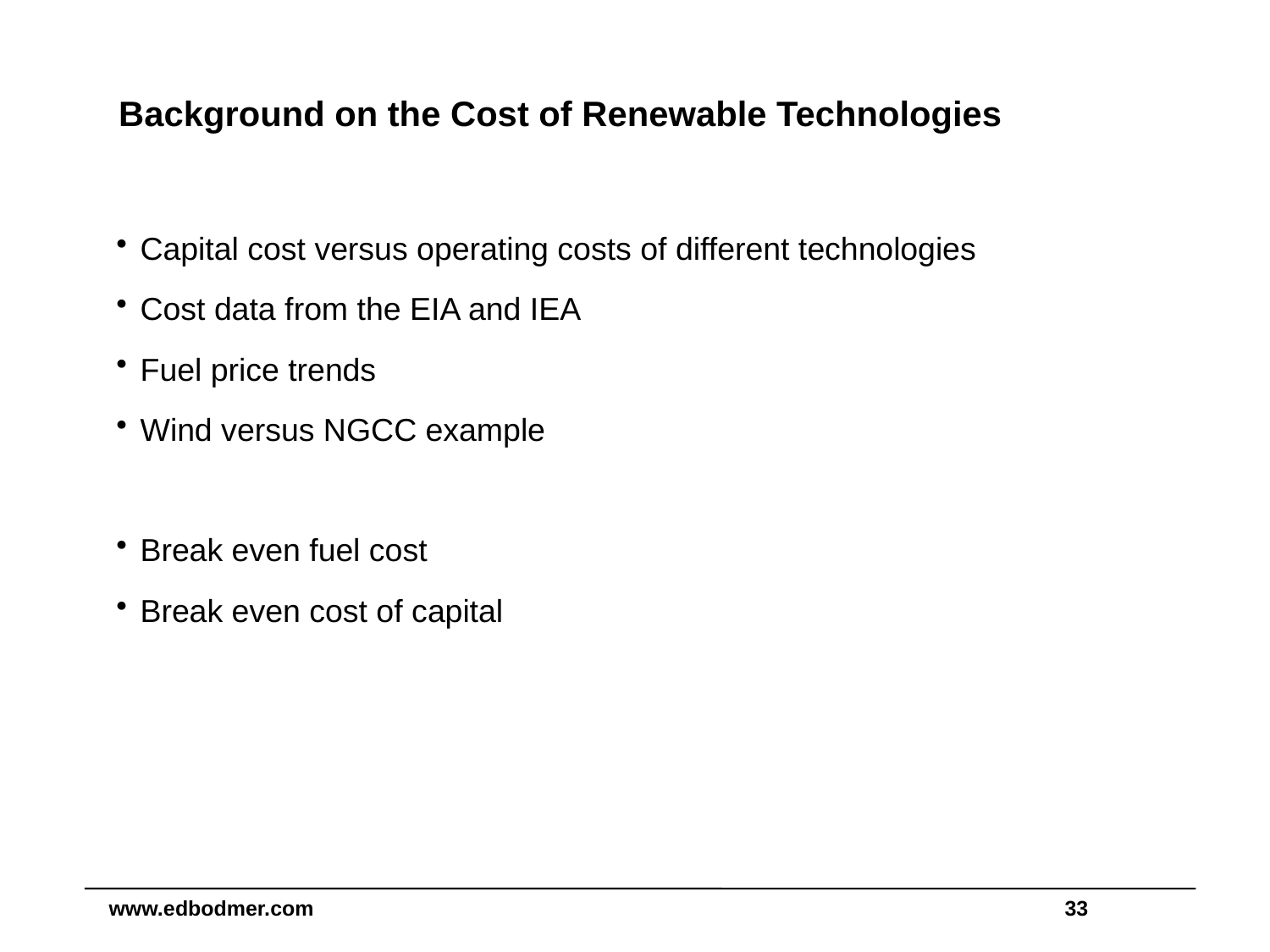

# Background on the Cost of Renewable Technologies
Capital cost versus operating costs of different technologies
Cost data from the EIA and IEA
Fuel price trends
Wind versus NGCC example

Break even fuel cost
Break even cost of capital